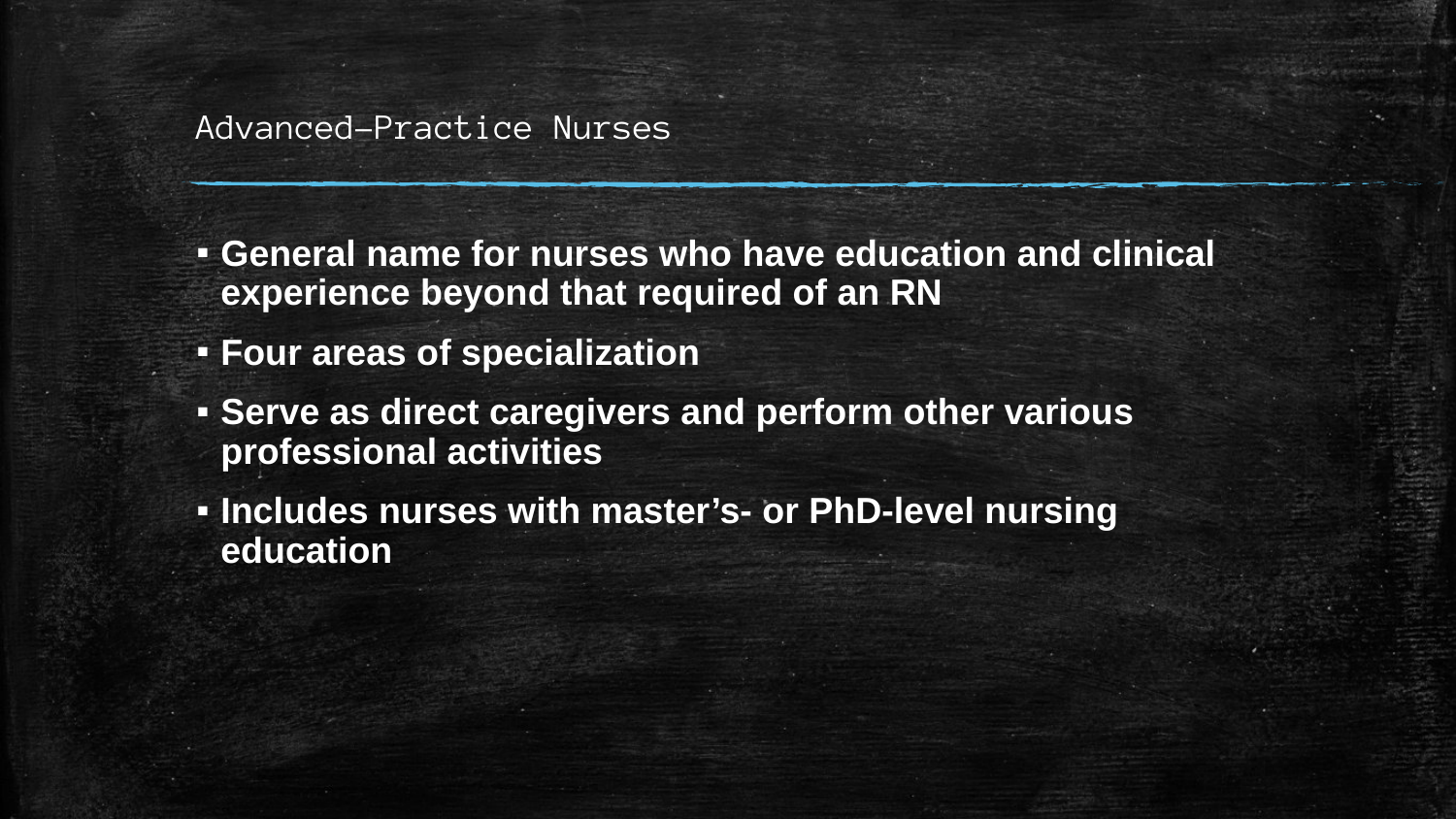

# Advanced-Practice Nurses
General name for nurses who have education and clinical experience beyond that required of an RN
Four areas of specialization
Serve as direct caregivers and perform other various professional activities
Includes nurses with master’s- or PhD-level nursing education